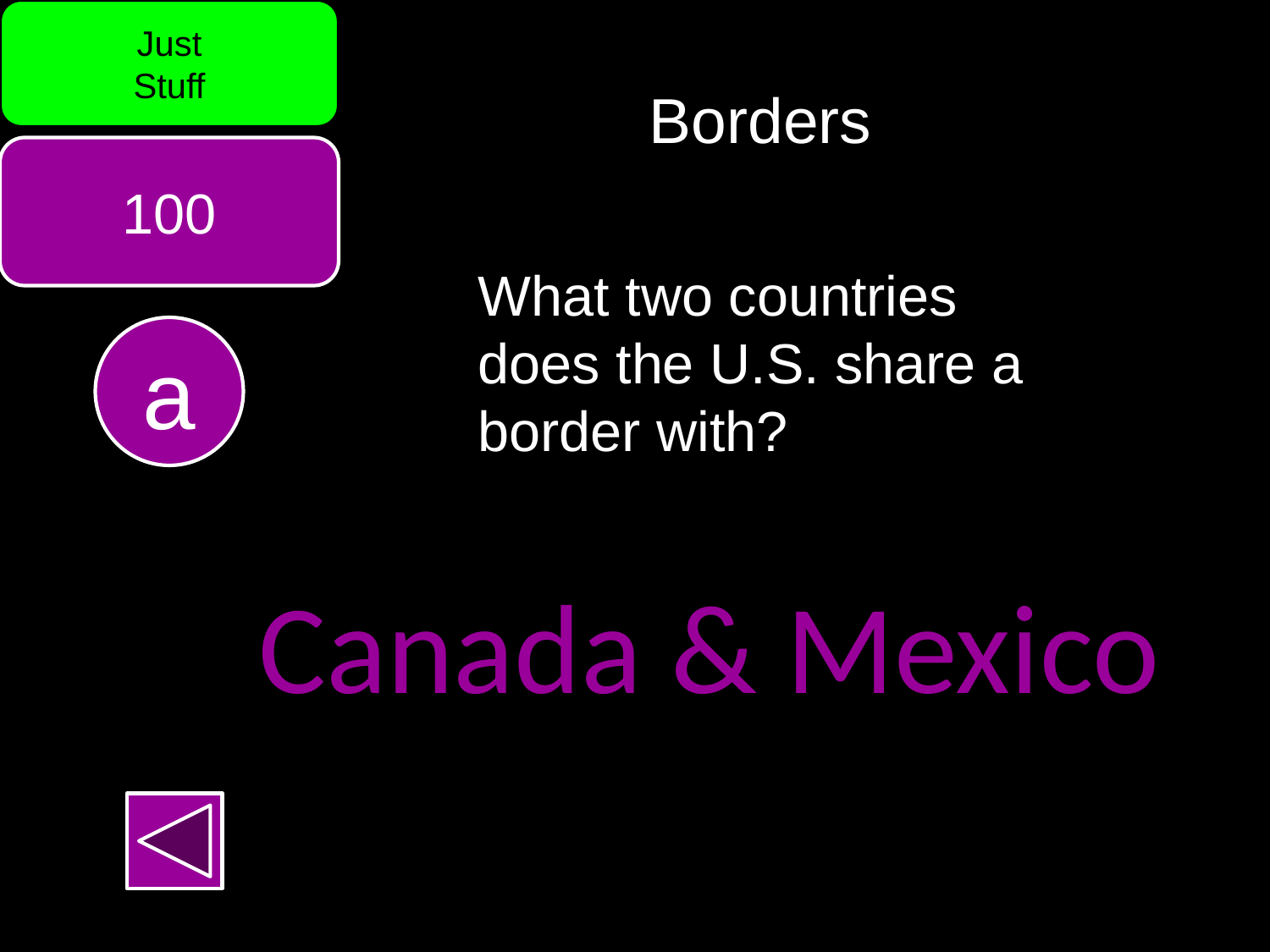

Just
Stuff
Borders
100
What two countries
does the U.S. share a border with?
a
Canada & Mexico